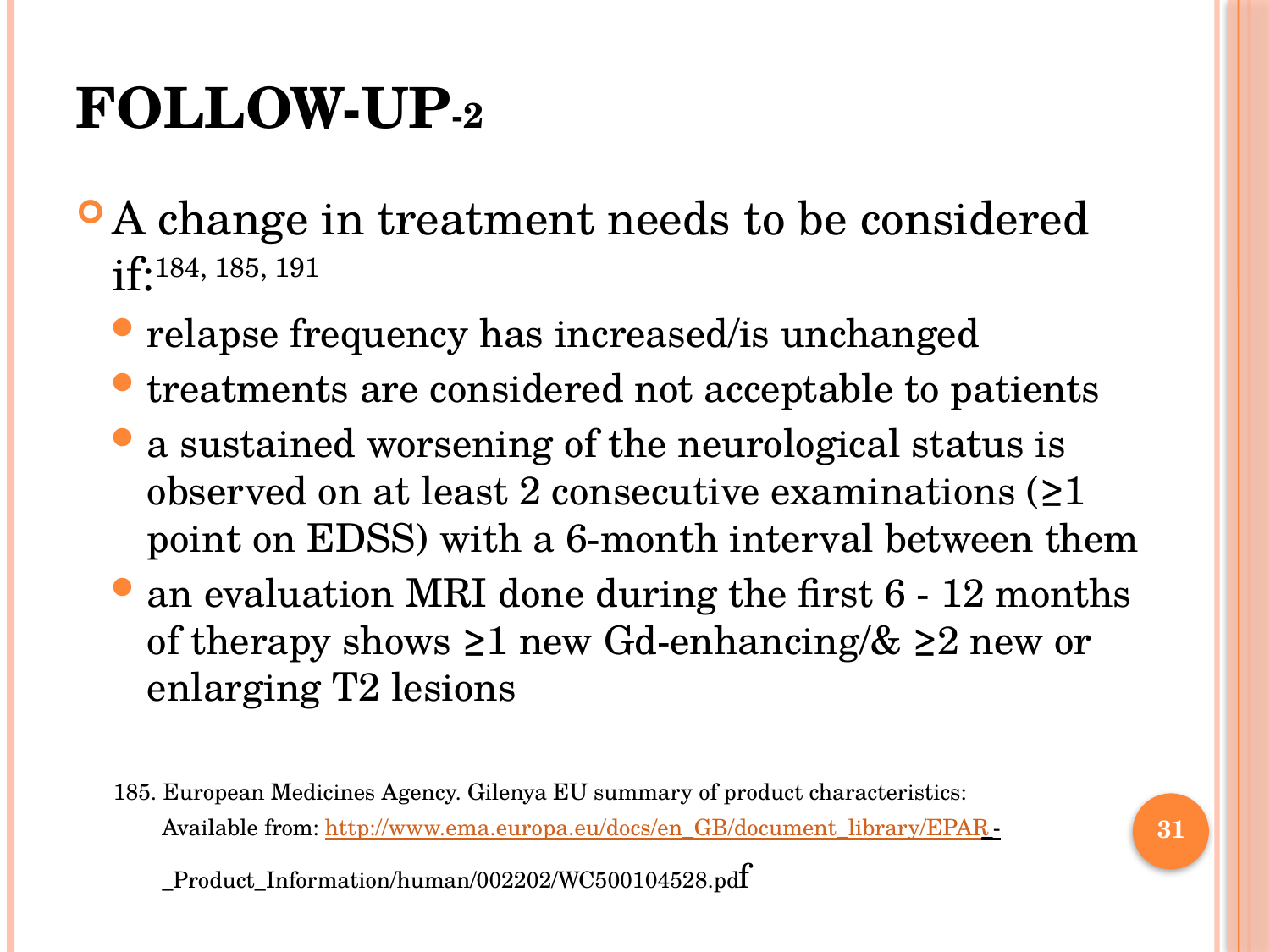

# Follow-up-2
A change in treatment needs to be considered if:184, 185, 191
relapse frequency has increased/is unchanged
treatments are considered not acceptable to patients
a sustained worsening of the neurological status is observed on at least 2 consecutive examinations (≥1 point on EDSS) with a 6-month interval between them
an evaluation MRI done during the first 6 - 12 months of therapy shows ≥1 new Gd-enhancing/& ≥2 new or enlarging T2 lesions

    185. European Medicines Agency. Gilenya EU summary of product characteristics:
              Available from: http://www.ema.europa.eu/docs/en_GB/document_library/EPAR_-
              _Product_Information/human/002202/WC500104528.pdf
31